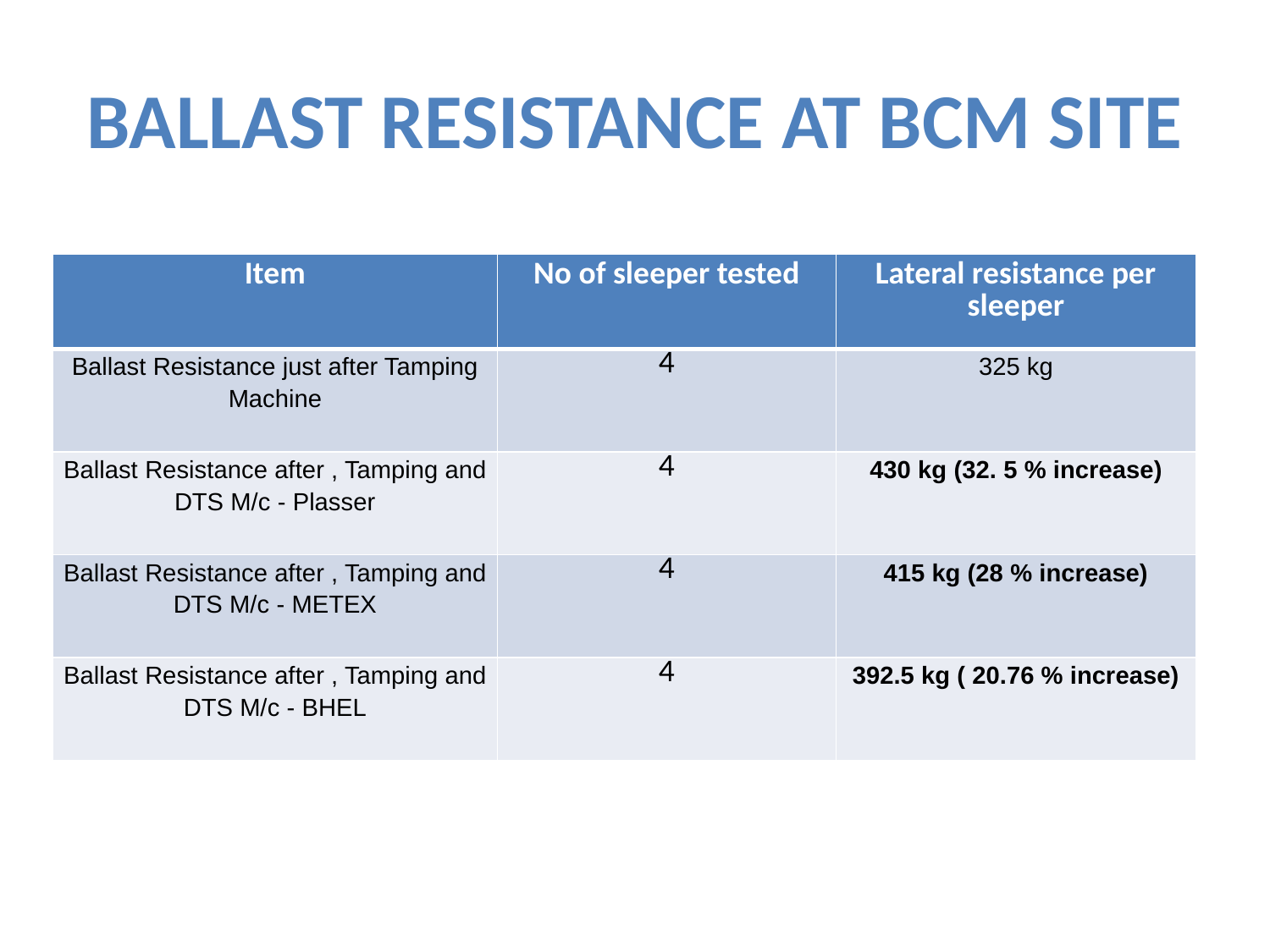

# BALLAST RESISTANCE AT BCM SITE
| Item | No of sleeper tested | Lateral resistance per sleeper |
| --- | --- | --- |
| Ballast Resistance just after Tamping Machine | 4 | 325 kg |
| Ballast Resistance after , Tamping and DTS M/c - Plasser | 4 | 430 kg (32. 5 % increase) |
| Ballast Resistance after , Tamping and DTS M/c - METEX | 4 | 415 kg (28 % increase) |
| Ballast Resistance after , Tamping and DTS M/c - BHEL | 4 | 392.5 kg ( 20.76 % increase) |